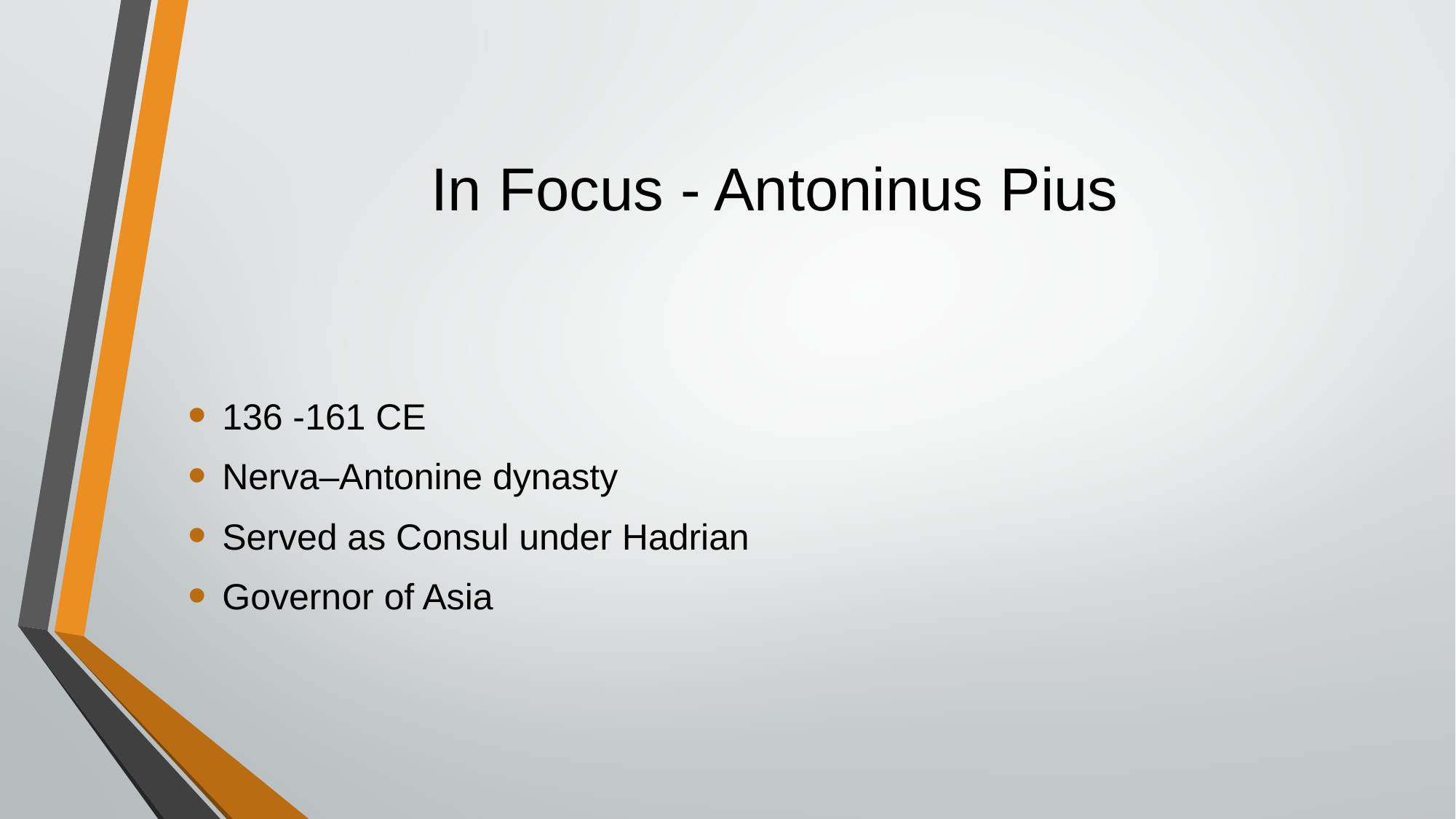

# In Focus - Antoninus Pius
136 -161 CE
Nerva–Antonine dynasty
Served as Consul under Hadrian
Governor of Asia